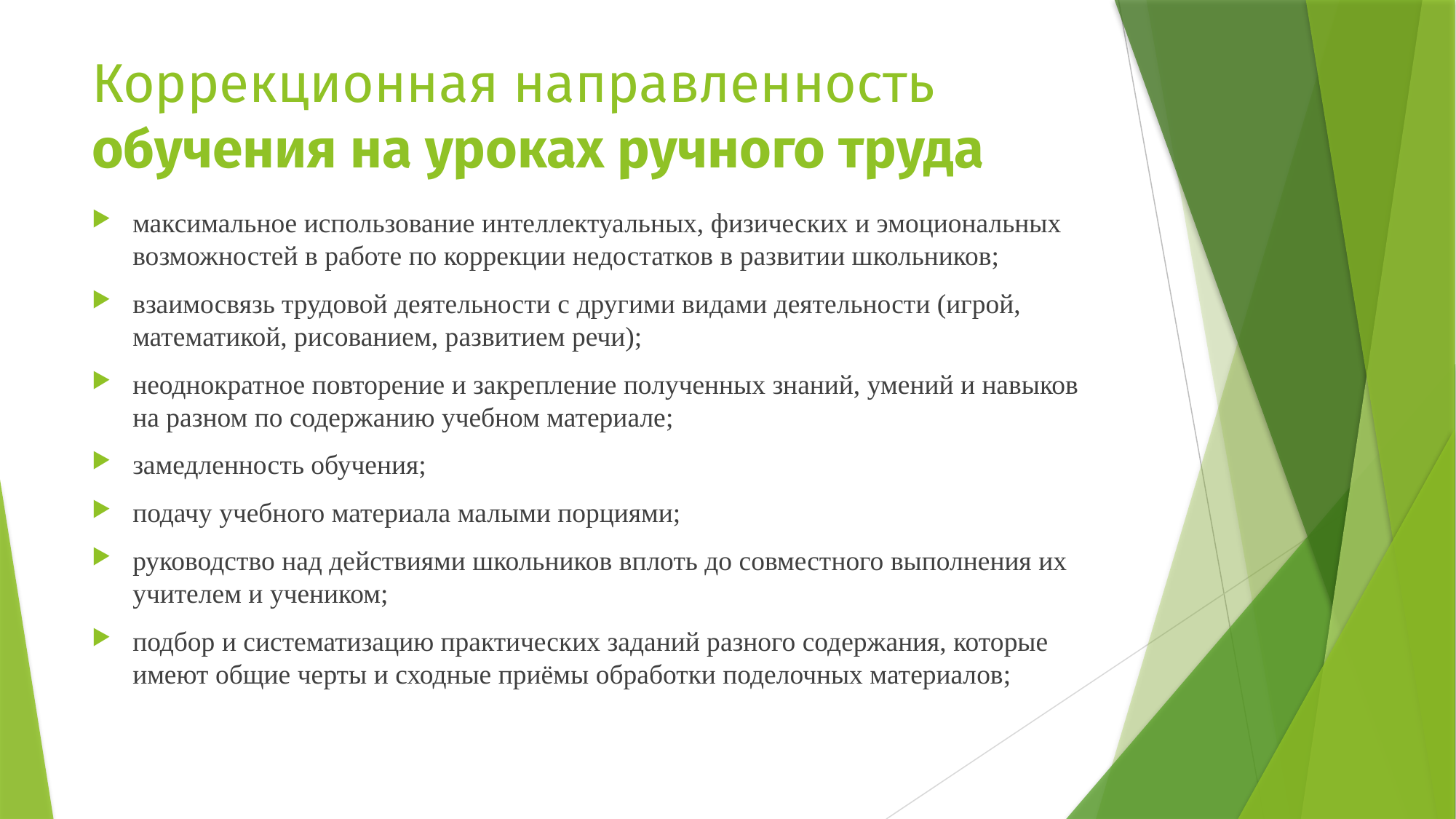

# Коррекционная направленность обучения на уроках ручного труда
максимальное использование интеллектуальных, физических и эмоциональных возможностей в работе по коррекции недостатков в развитии школьников;
взаимосвязь трудовой деятельности с другими видами деятельности (игрой, математикой, рисованием, развитием речи);
неоднократное повторение и закрепление полученных знаний, умений и навыков на разном по содержанию учебном материале;
замедленность обучения;
подачу учебного материала малыми порциями;
руководство над действиями школьников вплоть до совместного выполнения их учителем и учеником;
подбор и систематизацию практических заданий разного содержания, которые имеют общие черты и сходные приёмы обработки поделочных материалов;